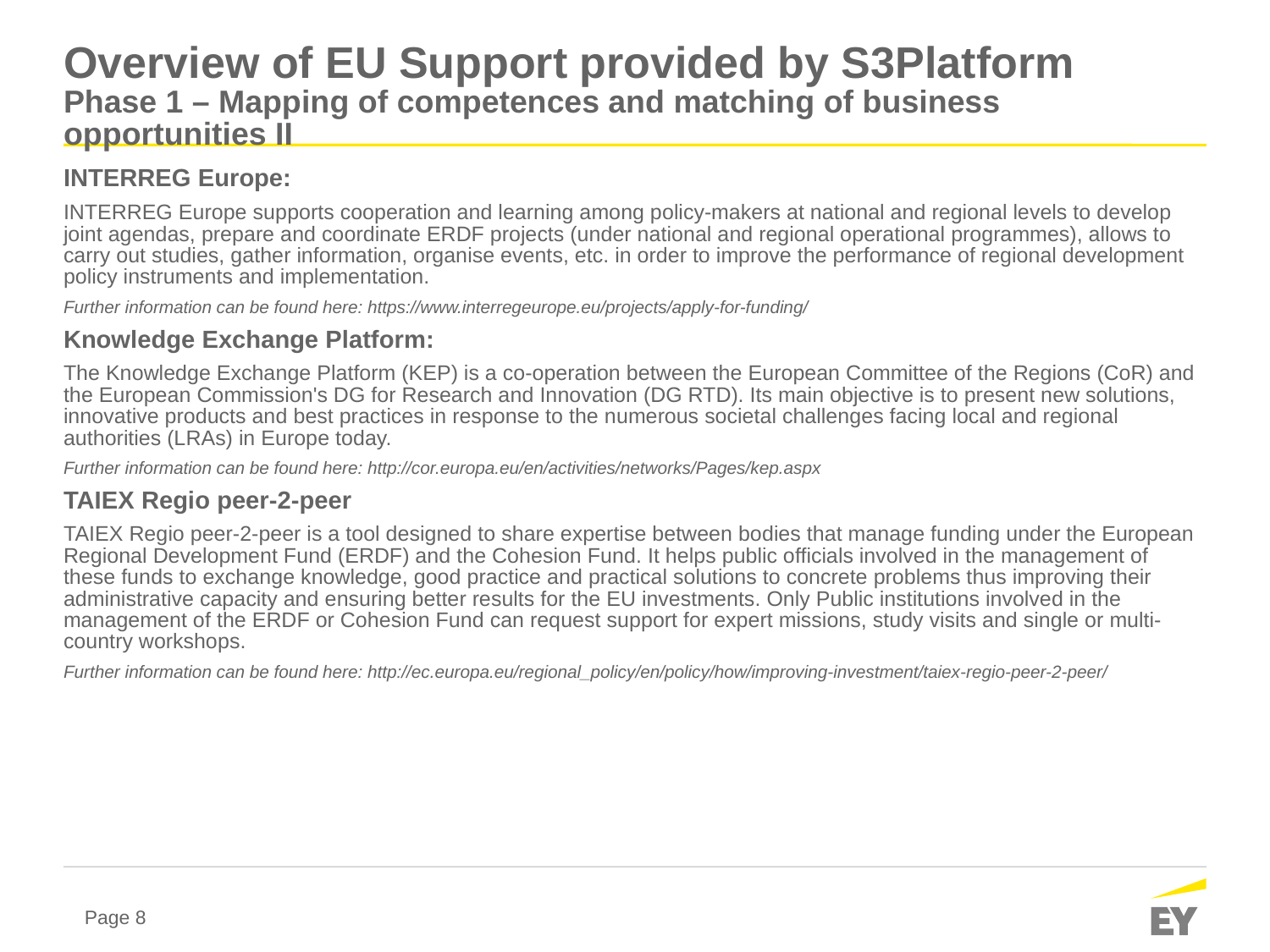

# Overview of EU Support provided by S3Platform Phase 1 – Mapping of competences and matching of business opportunities II
INTERREG Europe:
INTERREG Europe supports cooperation and learning among policy-makers at national and regional levels to develop joint agendas, prepare and coordinate ERDF projects (under national and regional operational programmes), allows to carry out studies, gather information, organise events, etc. in order to improve the performance of regional development policy instruments and implementation.
Further information can be found here: https://www.interregeurope.eu/projects/apply-for-funding/
Knowledge Exchange Platform:
The Knowledge Exchange Platform (KEP) is a co-operation between the European Committee of the Regions (CoR) and the European Commission's DG for Research and Innovation (DG RTD). Its main objective is to present new solutions, innovative products and best practices in response to the numerous societal challenges facing local and regional authorities (LRAs) in Europe today.
Further information can be found here: http://cor.europa.eu/en/activities/networks/Pages/kep.aspx
TAIEX Regio peer-2-peer
TAIEX Regio peer-2-peer is a tool designed to share expertise between bodies that manage funding under the European Regional Development Fund (ERDF) and the Cohesion Fund. It helps public officials involved in the management of these funds to exchange knowledge, good practice and practical solutions to concrete problems thus improving their administrative capacity and ensuring better results for the EU investments. Only Public institutions involved in the management of the ERDF or Cohesion Fund can request support for expert missions, study visits and single or multi-country workshops.
Further information can be found here: http://ec.europa.eu/regional_policy/en/policy/how/improving-investment/taiex-regio-peer-2-peer/